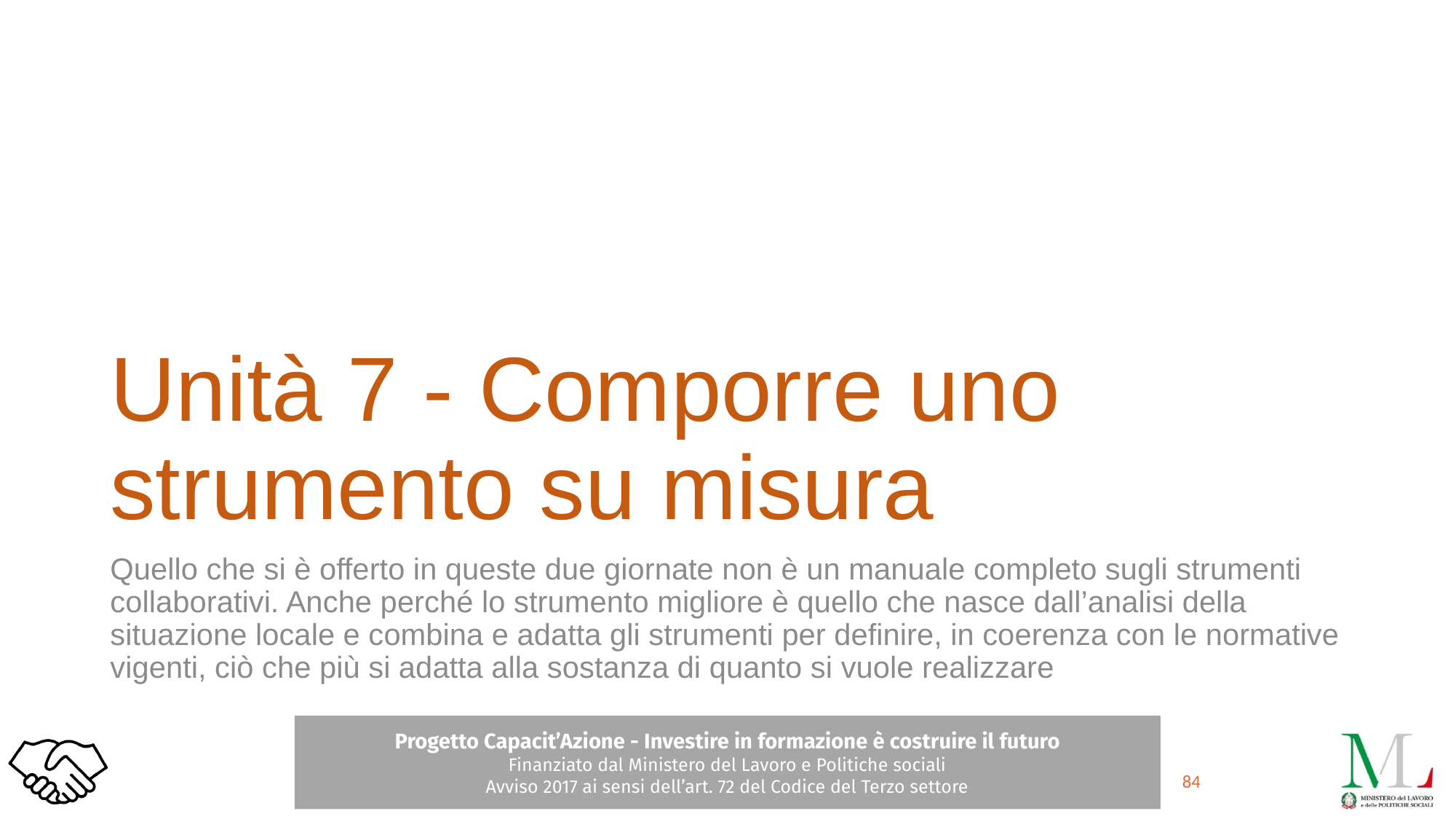

# Unità 7 - Comporre uno strumento su misura
Quello che si è offerto in queste due giornate non è un manuale completo sugli strumenti collaborativi. Anche perché lo strumento migliore è quello che nasce dall’analisi della situazione locale e combina e adatta gli strumenti per definire, in coerenza con le normative vigenti, ciò che più si adatta alla sostanza di quanto si vuole realizzare
84